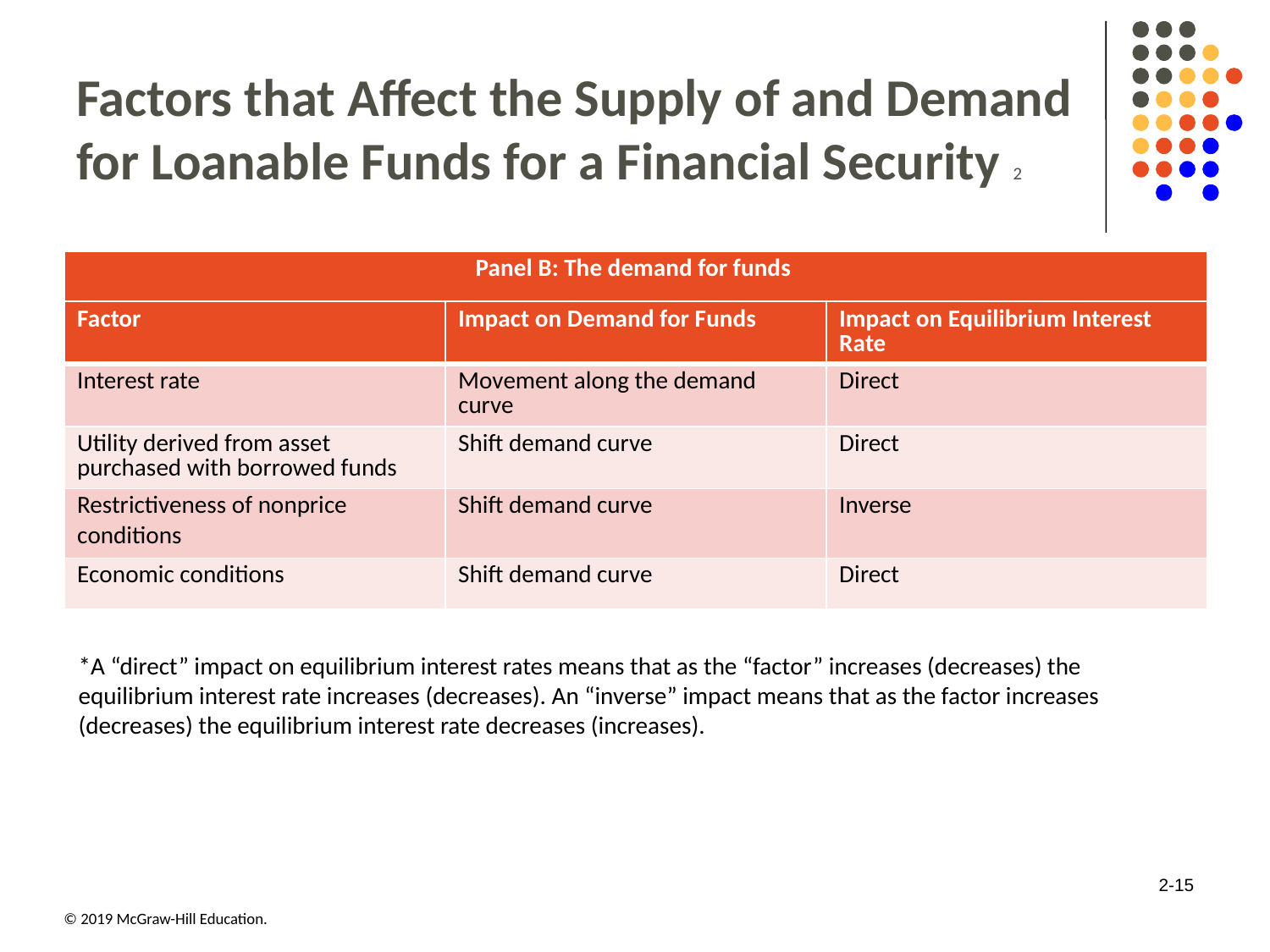

# Factors that Affect the Supply of and Demand for Loanable Funds for a Financial Security 2
| Panel B: The demand for funds |
| --- |
| Factor | Impact on Demand for Funds | Impact on Equilibrium Interest Rate |
| --- | --- | --- |
| Interest rate | Movement along the demand curve | Direct |
| Utility derived from asset purchased with borrowed funds | Shift demand curve | Direct |
| Restrictiveness of nonprice conditions | Shift demand curve | Inverse |
| Economic conditions | Shift demand curve | Direct |
*A “direct” impact on equilibrium interest rates means that as the “factor” increases (decreases) the equilibrium interest rate increases (decreases). An “inverse” impact means that as the factor increases (decreases) the equilibrium interest rate decreases (increases).
2-15